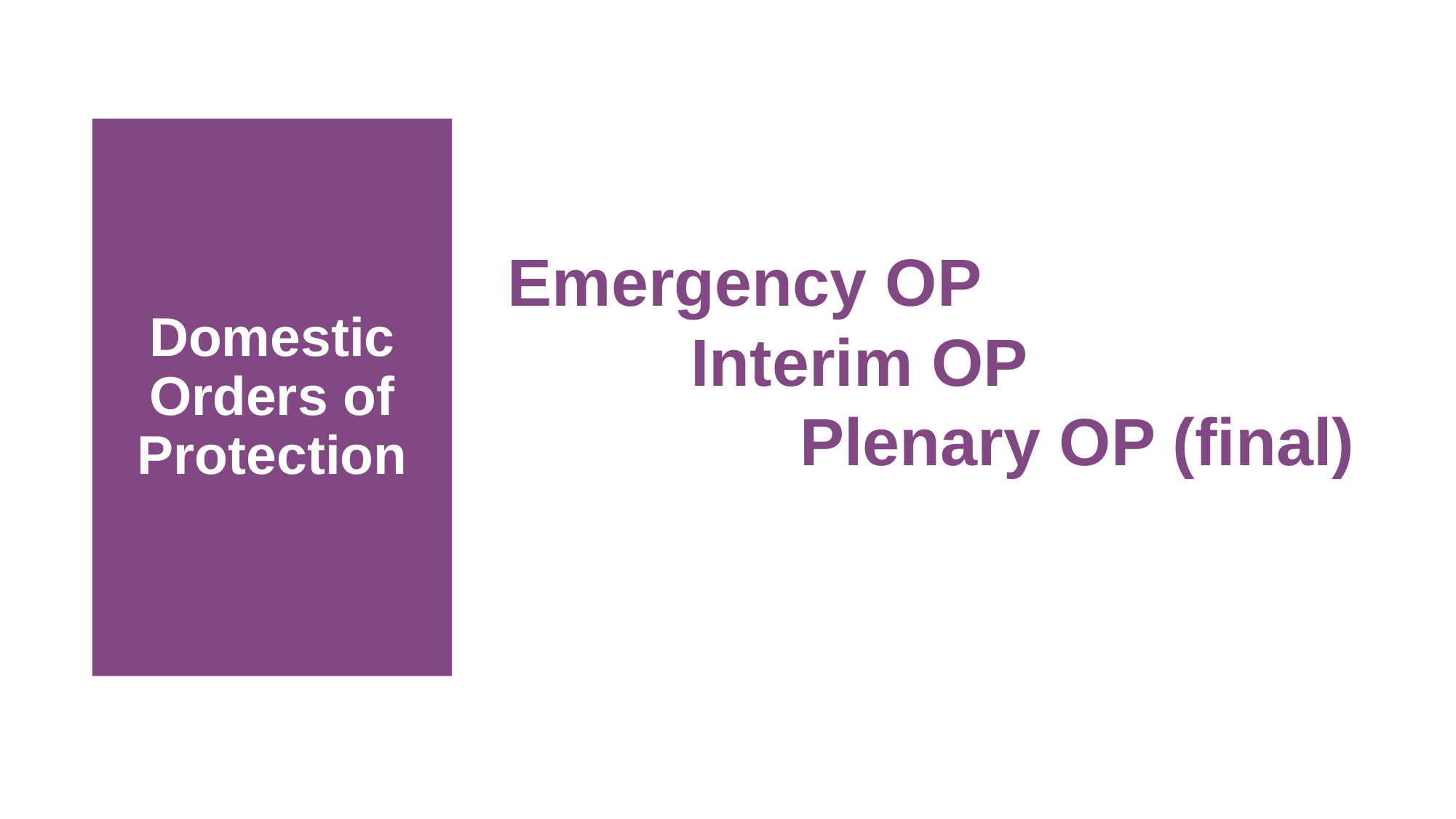

Domestic Orders of Protection
Emergency OP
	    Interim OP
		    Plenary OP (final)